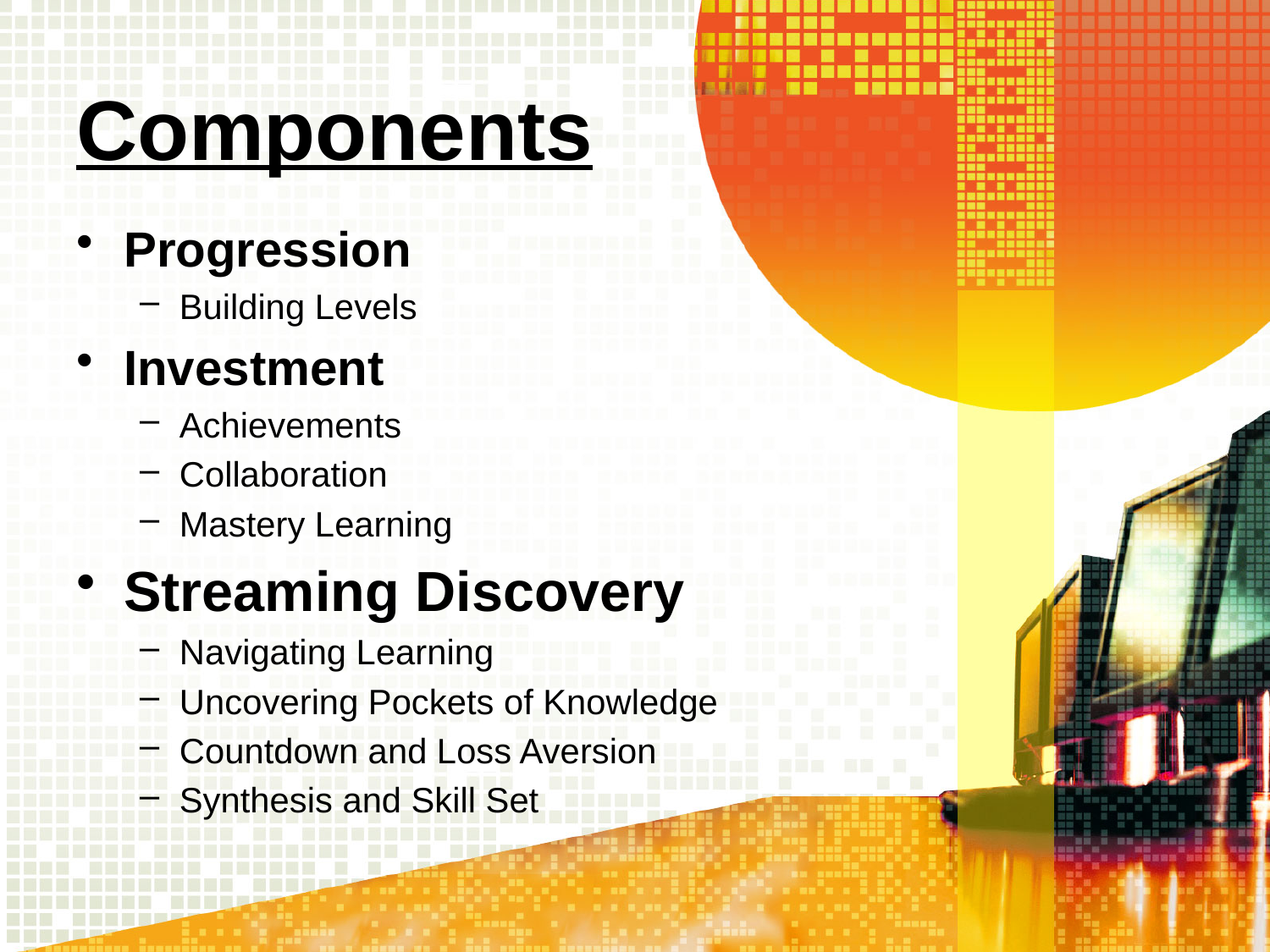

# Components
Progression
Building Levels
Investment
Achievements
Collaboration
Mastery Learning
Streaming Discovery
Navigating Learning
Uncovering Pockets of Knowledge
Countdown and Loss Aversion
Synthesis and Skill Set